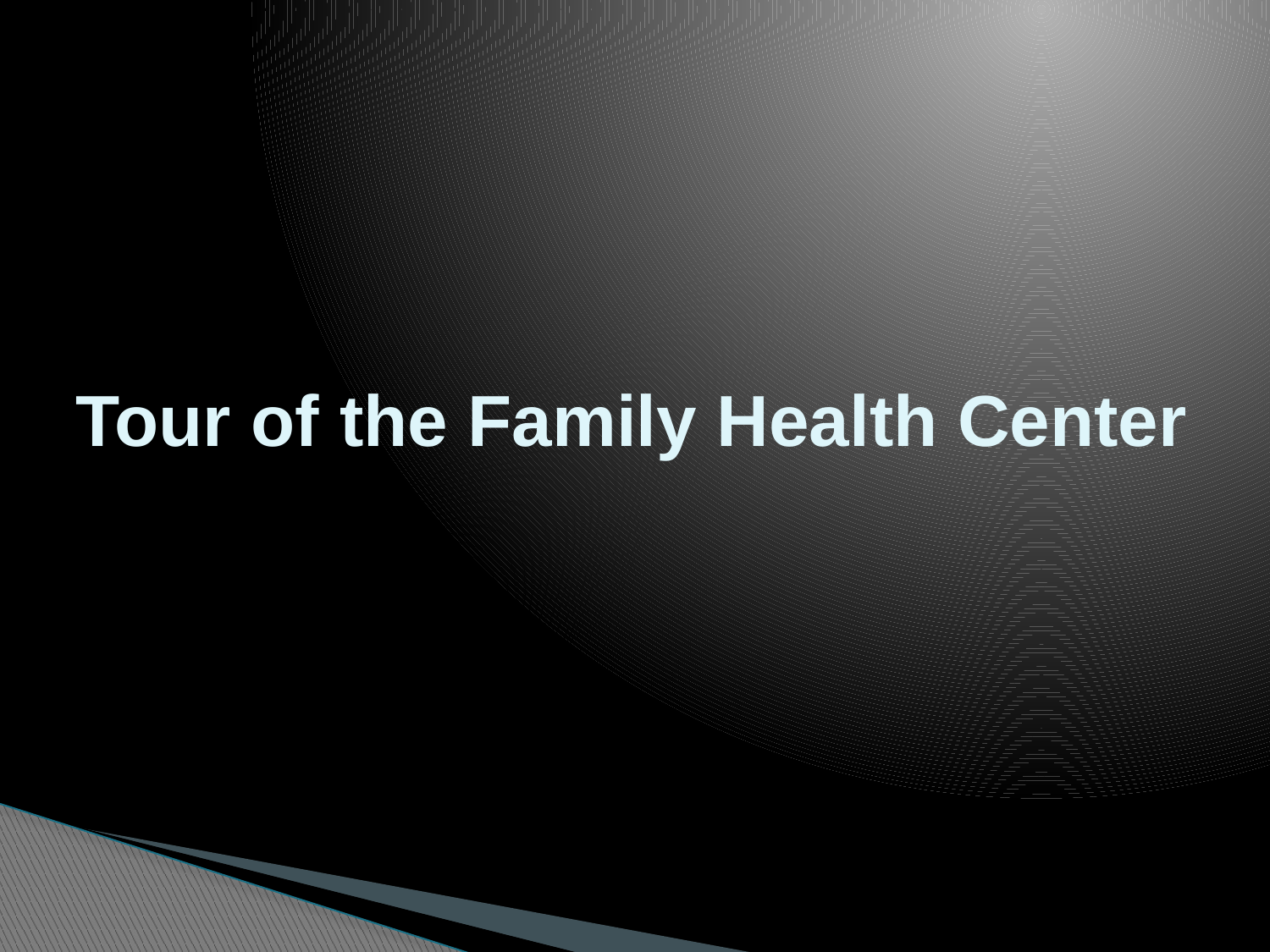

# Tour of the Family Health Center